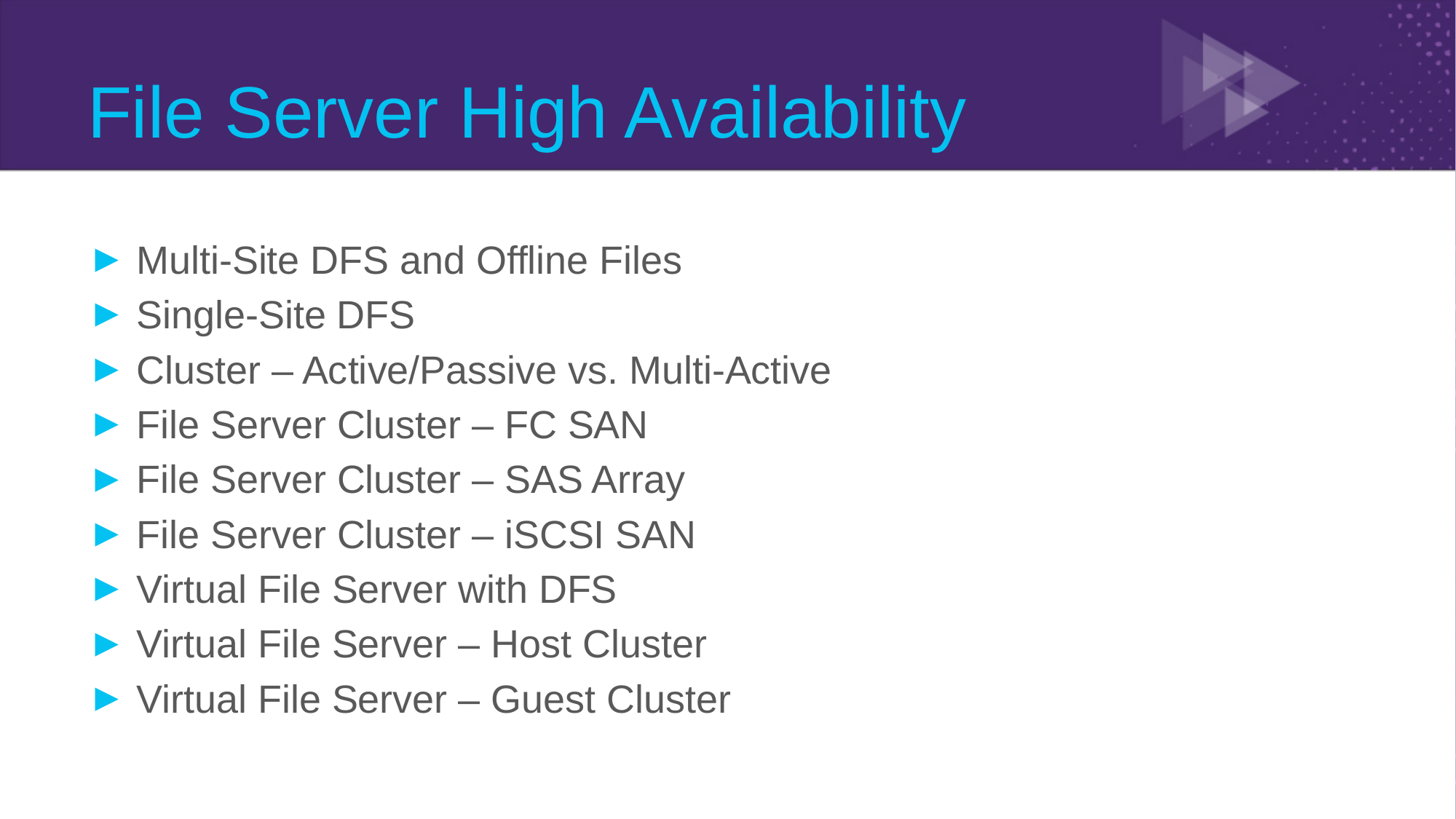

# File Server High Availability
Multi-Site DFS and Offline Files
Single-Site DFS
Cluster – Active/Passive vs. Multi-Active
File Server Cluster – FC SAN
File Server Cluster – SAS Array
File Server Cluster – iSCSI SAN
Virtual File Server with DFS
Virtual File Server – Host Cluster
Virtual File Server – Guest Cluster